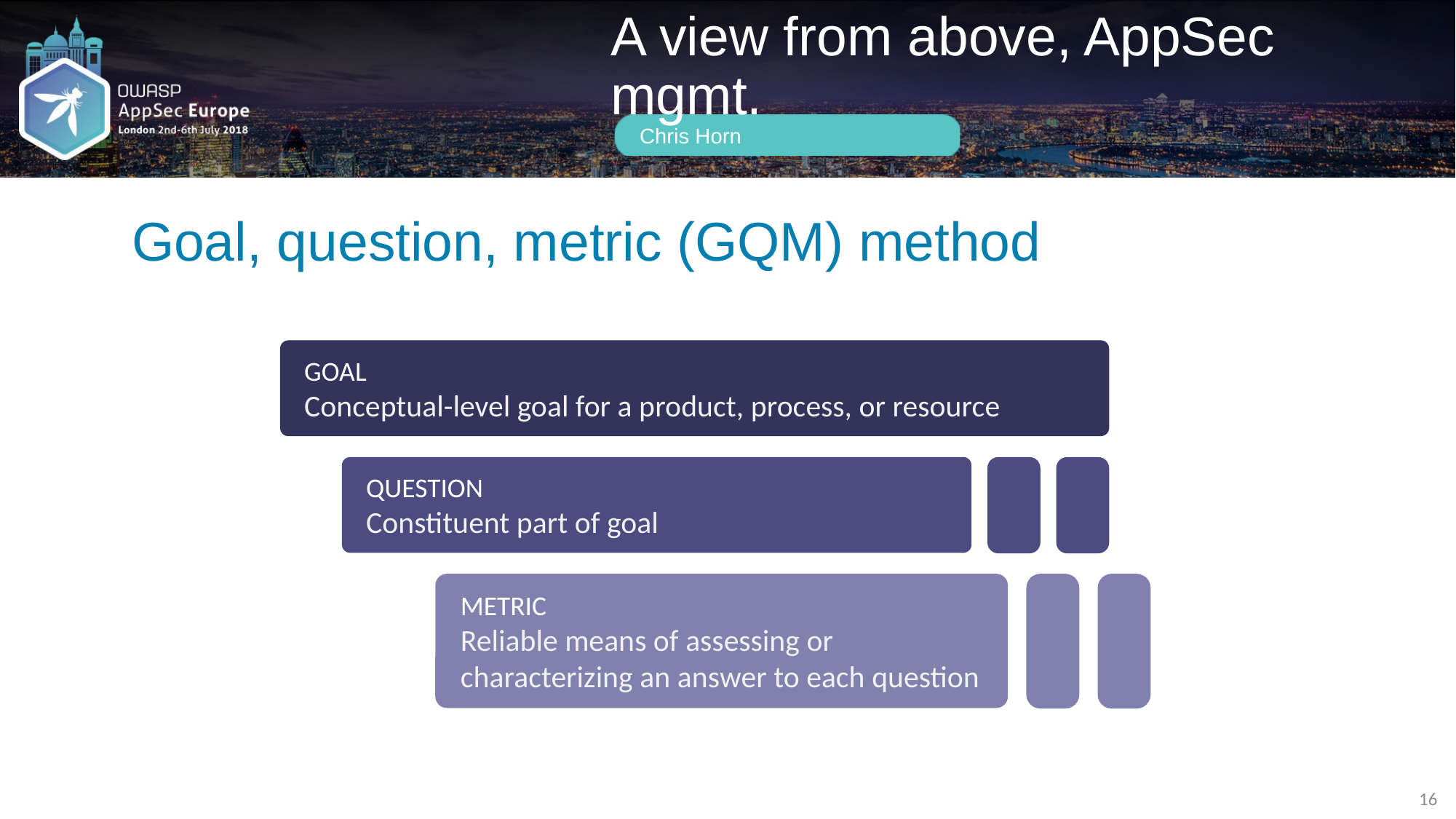

# Goal, question, metric (GQM) method
GOAL
Conceptual-level goal for a product, process, or resource
QUESTION
Constituent part of goal

METRIC
Reliable means of assessing or characterizing an answer to each question

16